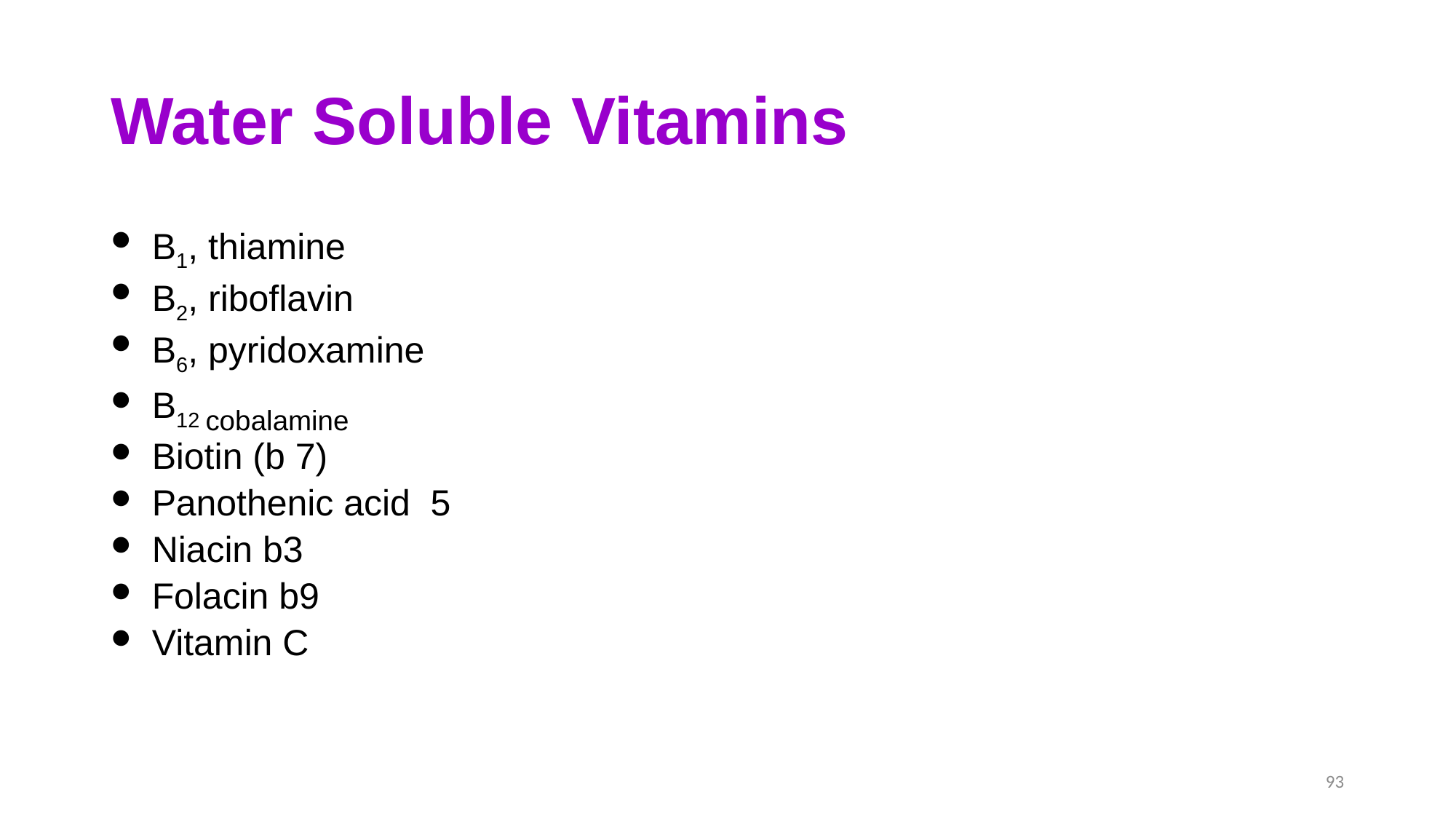

# Water Soluble Vitamins
B1, thiamine
B2, riboflavin
B6, pyridoxamine
B12 cobalamine
Biotin (b 7)
Panothenic acid  5
Niacin b3
Folacin b9
Vitamin C

93